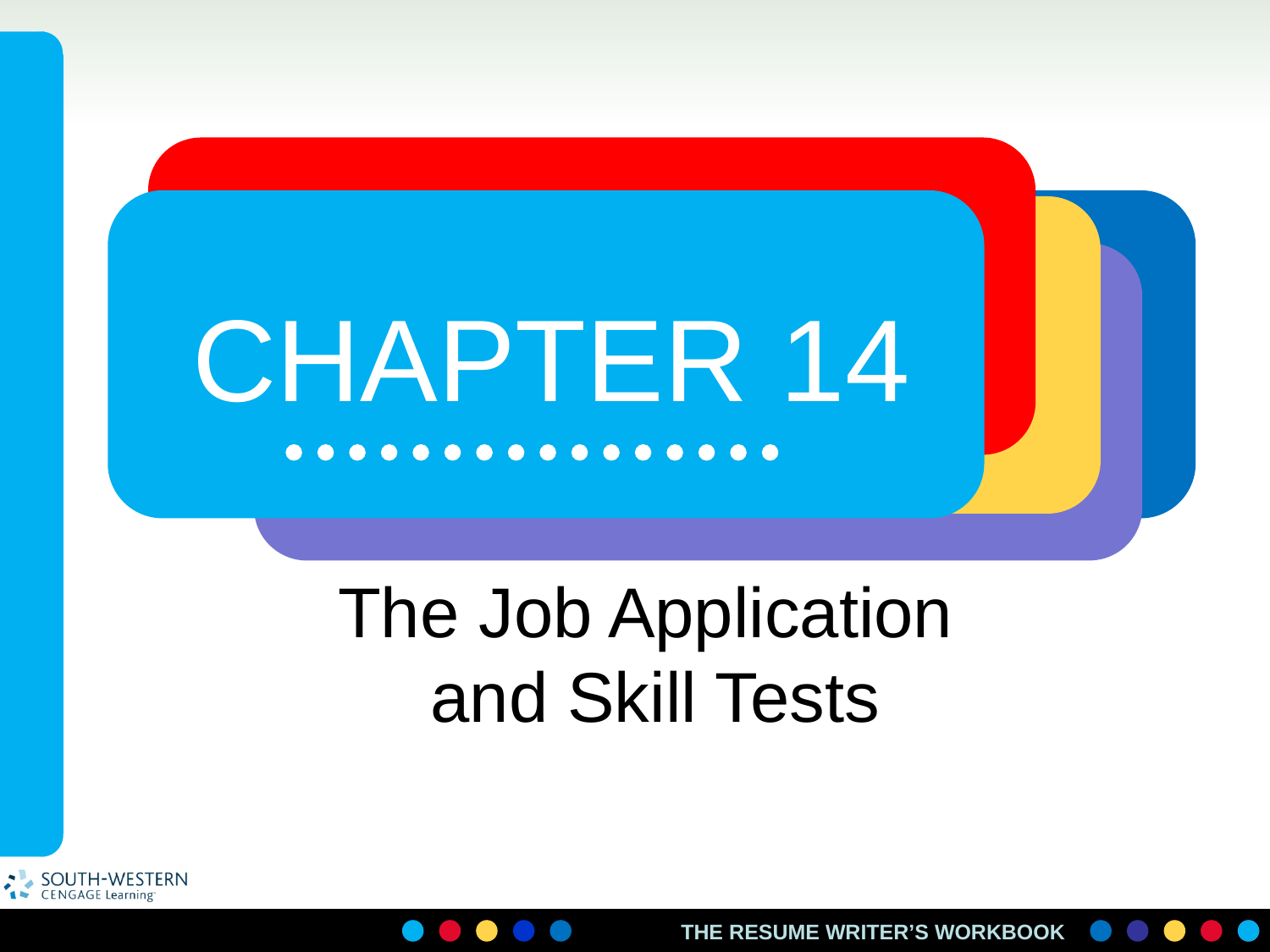

# CHAPTER 14
The Job Application
 and Skill Tests